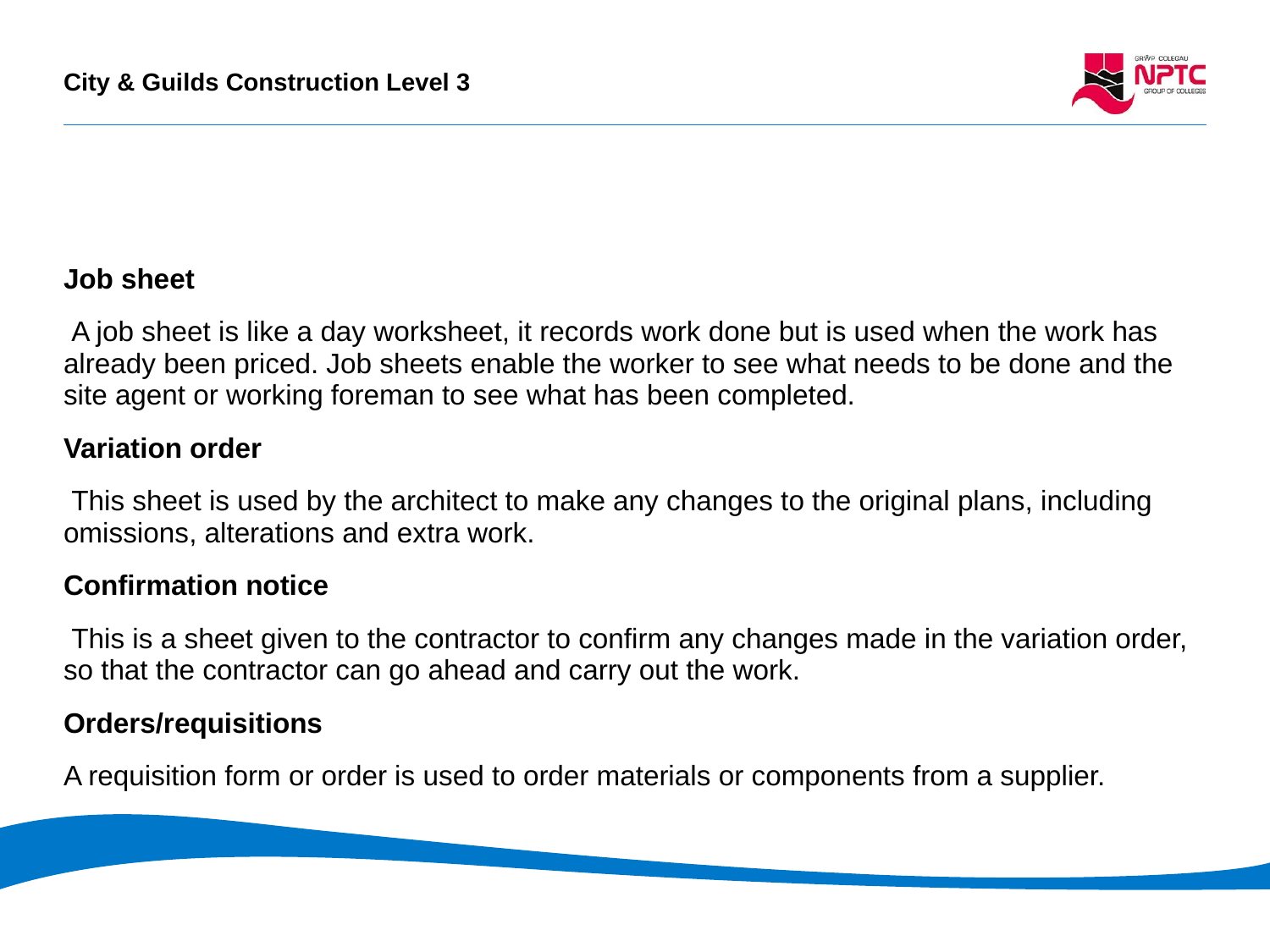

Job sheet
 A job sheet is like a day worksheet, it records work done but is used when the work has already been priced. Job sheets enable the worker to see what needs to be done and the site agent or working foreman to see what has been completed.
Variation order
 This sheet is used by the architect to make any changes to the original plans, including omissions, alterations and extra work.
Confirmation notice
 This is a sheet given to the contractor to confirm any changes made in the variation order, so that the contractor can go ahead and carry out the work.
Orders/requisitions
A requisition form or order is used to order materials or components from a supplier.